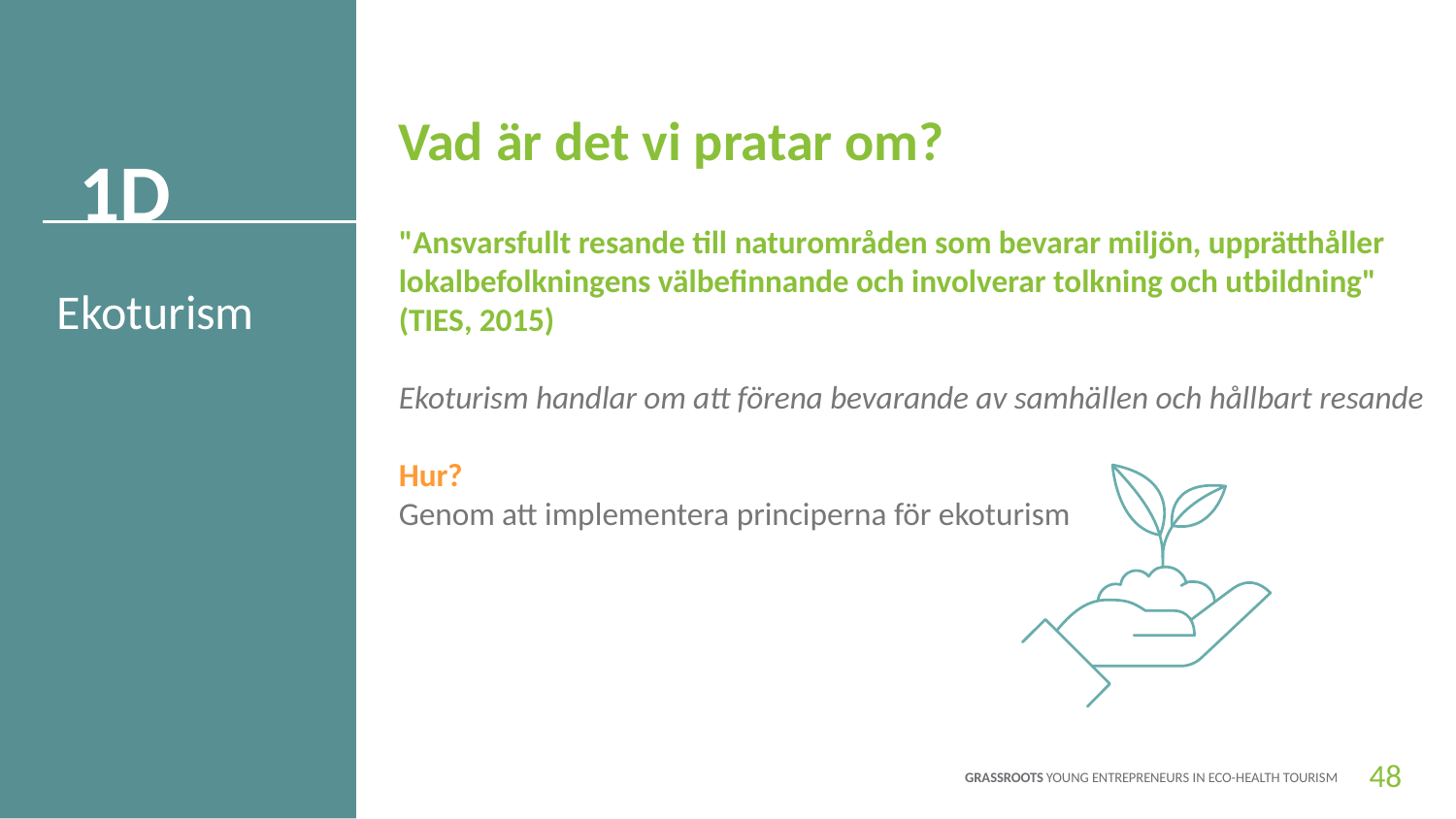

Vad är det vi pratar om?
1D
"Ansvarsfullt resande till naturområden som bevarar miljön, upprätthåller lokalbefolkningens välbefinnande och involverar tolkning och utbildning" (TIES, 2015)

Ekoturism handlar om att förena bevarande av samhällen och hållbart resande

Hur?
Genom att implementera principerna för ekoturism
Ekoturism

48